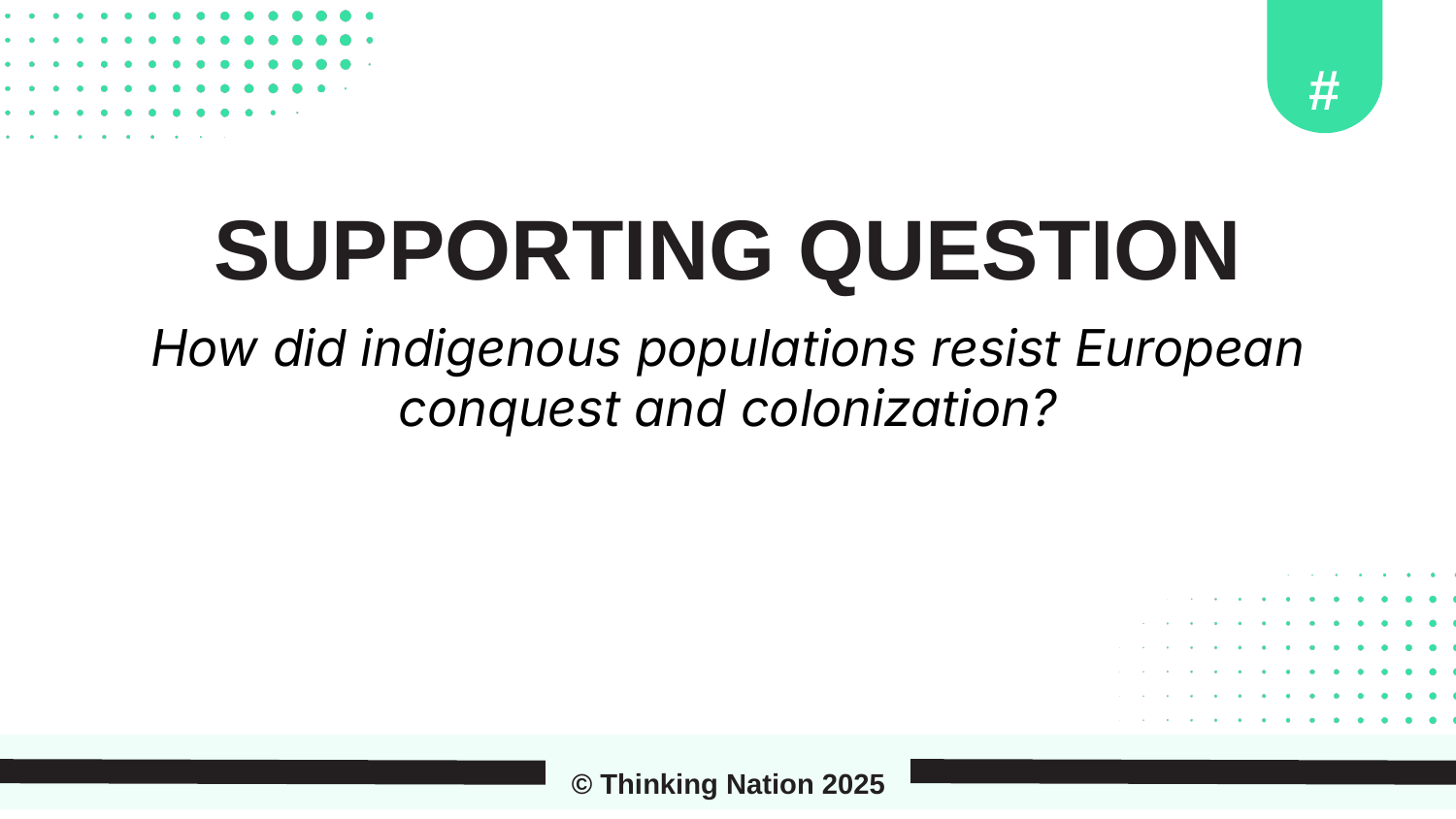

#
SUPPORTING QUESTION
How did indigenous populations resist European conquest and colonization?

© Thinking Nation 2025